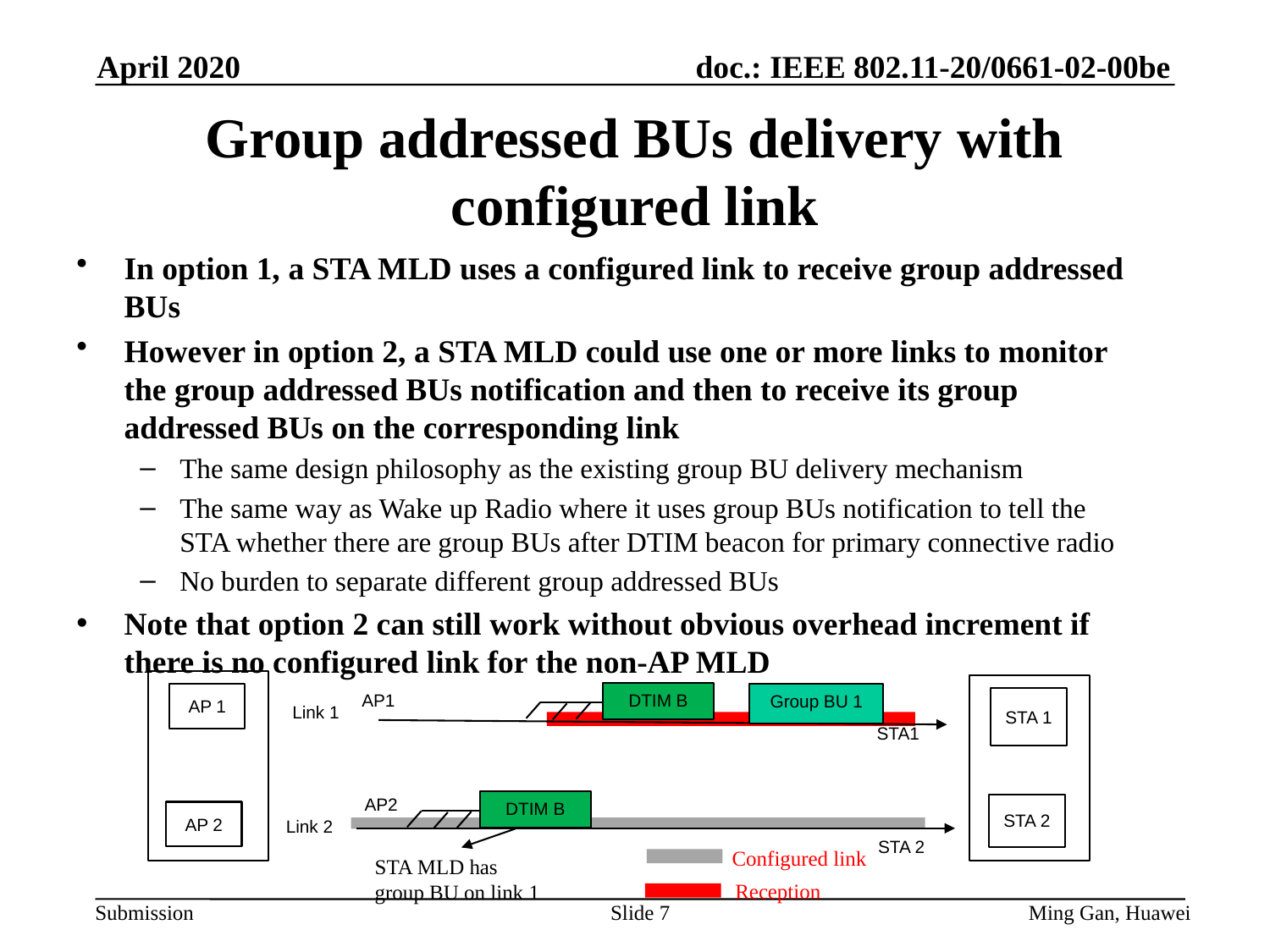

April 2020
# Group addressed BUs delivery with configured link
In option 1, a STA MLD uses a configured link to receive group addressed BUs
However in option 2, a STA MLD could use one or more links to monitor the group addressed BUs notification and then to receive its group addressed BUs on the corresponding link
The same design philosophy as the existing group BU delivery mechanism
The same way as Wake up Radio where it uses group BUs notification to tell the STA whether there are group BUs after DTIM beacon for primary connective radio
No burden to separate different group addressed BUs
Note that option 2 can still work without obvious overhead increment if there is no configured link for the non-AP MLD

DTIM B
AP1
AP 1
Group BU 1
STA 1
Link 1

STA1
AP2
DTIM B
STA 2
AP 2
Link 2

STA 2
Configured link
STA MLD has group BU on link 1

Reception

Slide 7
Ming Gan, Huawei